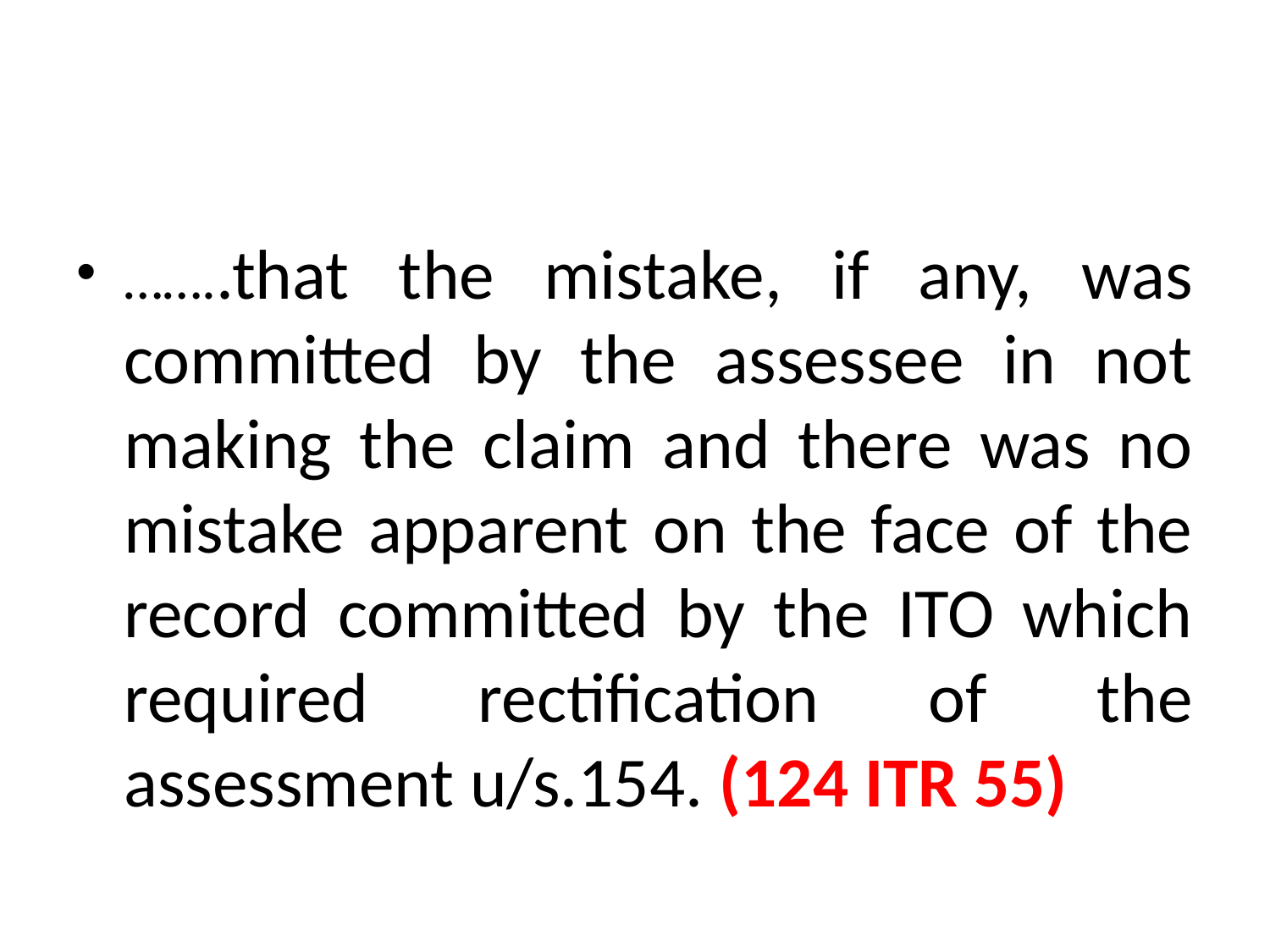

#
……..that the mistake, if any, was committed by the assessee in not making the claim and there was no mistake apparent on the face of the record committed by the ITO which required rectification of the assessment u/s.154. (124 ITR 55)